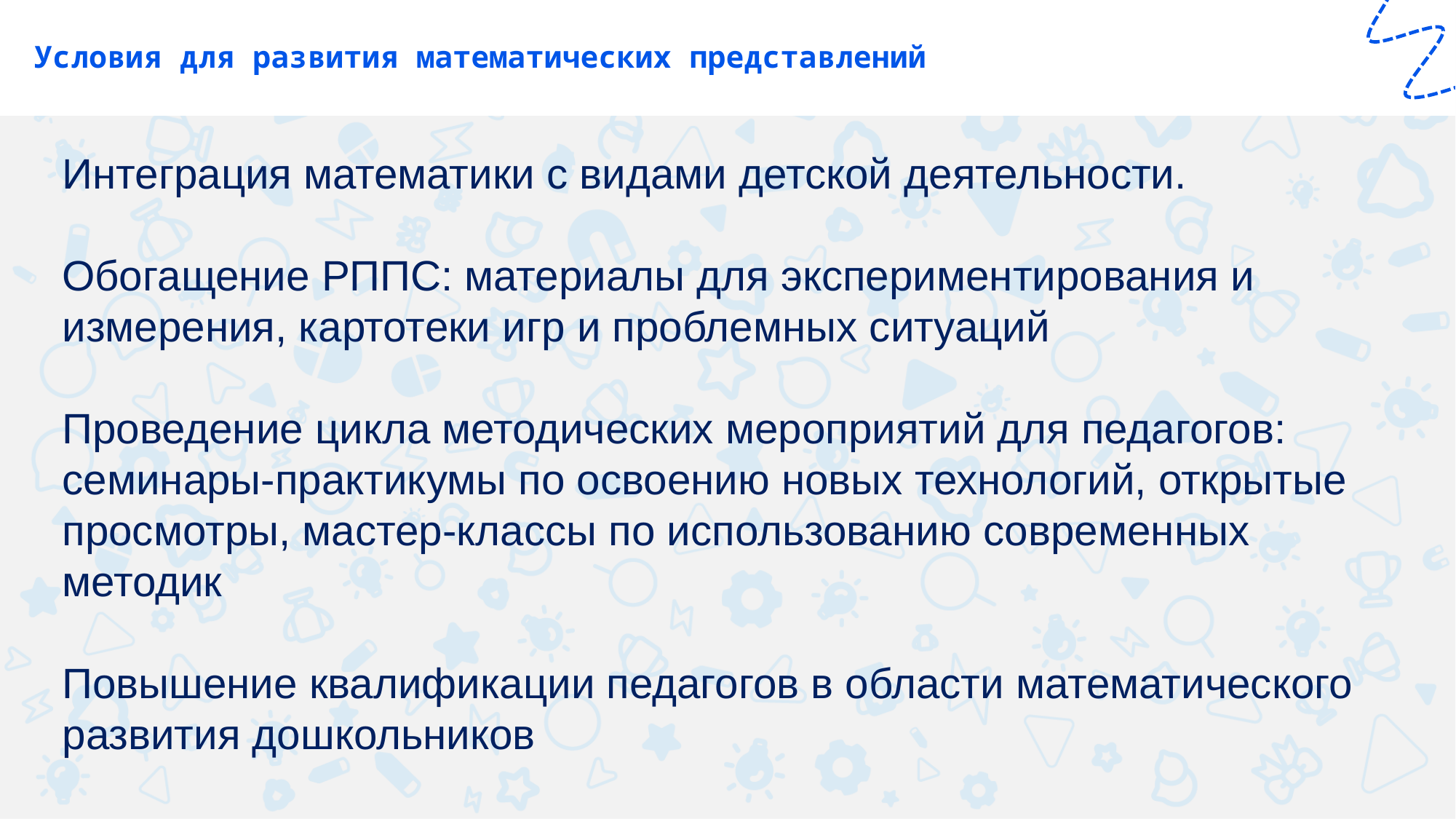

Условия для развития математических представлений
Интеграция математики с видами детской деятельности.

Обогащение РППС: материалы для экспериментирования и измерения, картотеки игр и проблемных ситуаций

Проведение цикла методических мероприятий для педагогов: семинары-практикумы по освоению новых технологий, открытые просмотры, мастер-классы по использованию современных методик

Повышение квалификации педагогов в области математического развития дошкольников